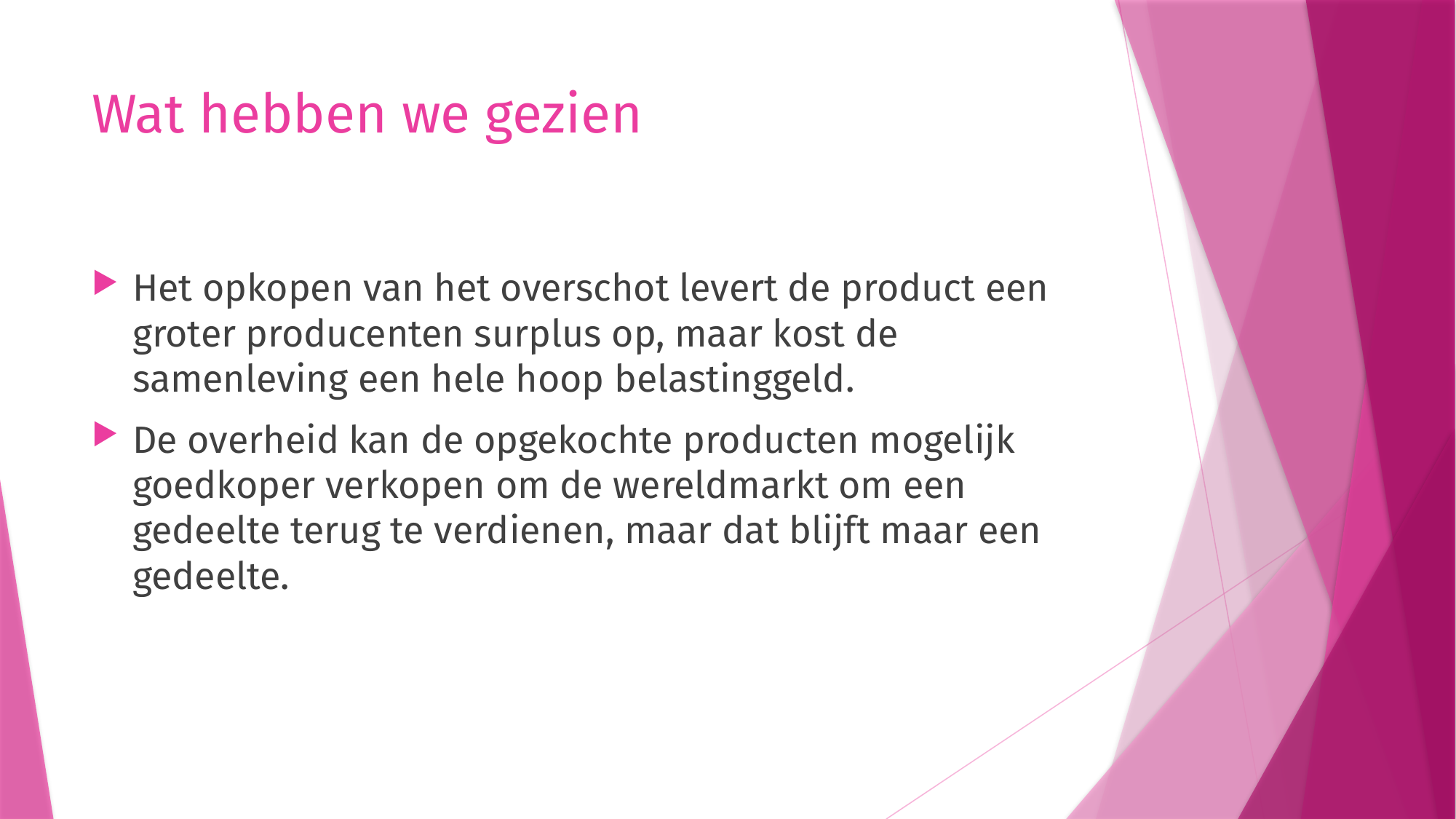

# Wat hebben we gezien
Het opkopen van het overschot levert de product een groter producenten surplus op, maar kost de samenleving een hele hoop belastinggeld.
De overheid kan de opgekochte producten mogelijk goedkoper verkopen om de wereldmarkt om een gedeelte terug te verdienen, maar dat blijft maar een gedeelte.